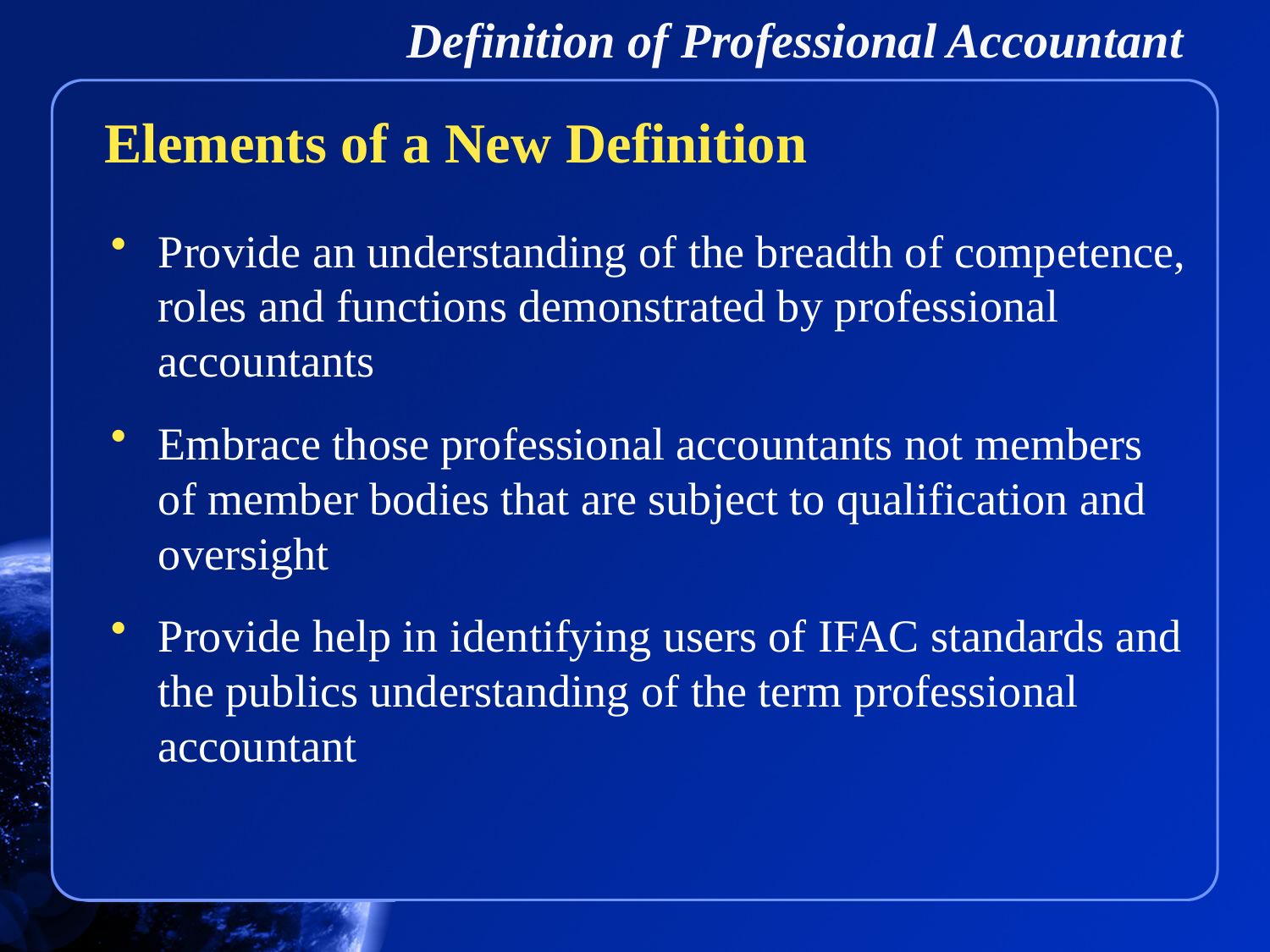

# Definition of Professional Accountant
Elements of a New Definition
Provide an understanding of the breadth of competence, roles and functions demonstrated by professional accountants
Embrace those professional accountants not members of member bodies that are subject to qualification and oversight
Provide help in identifying users of IFAC standards and the publics understanding of the term professional accountant